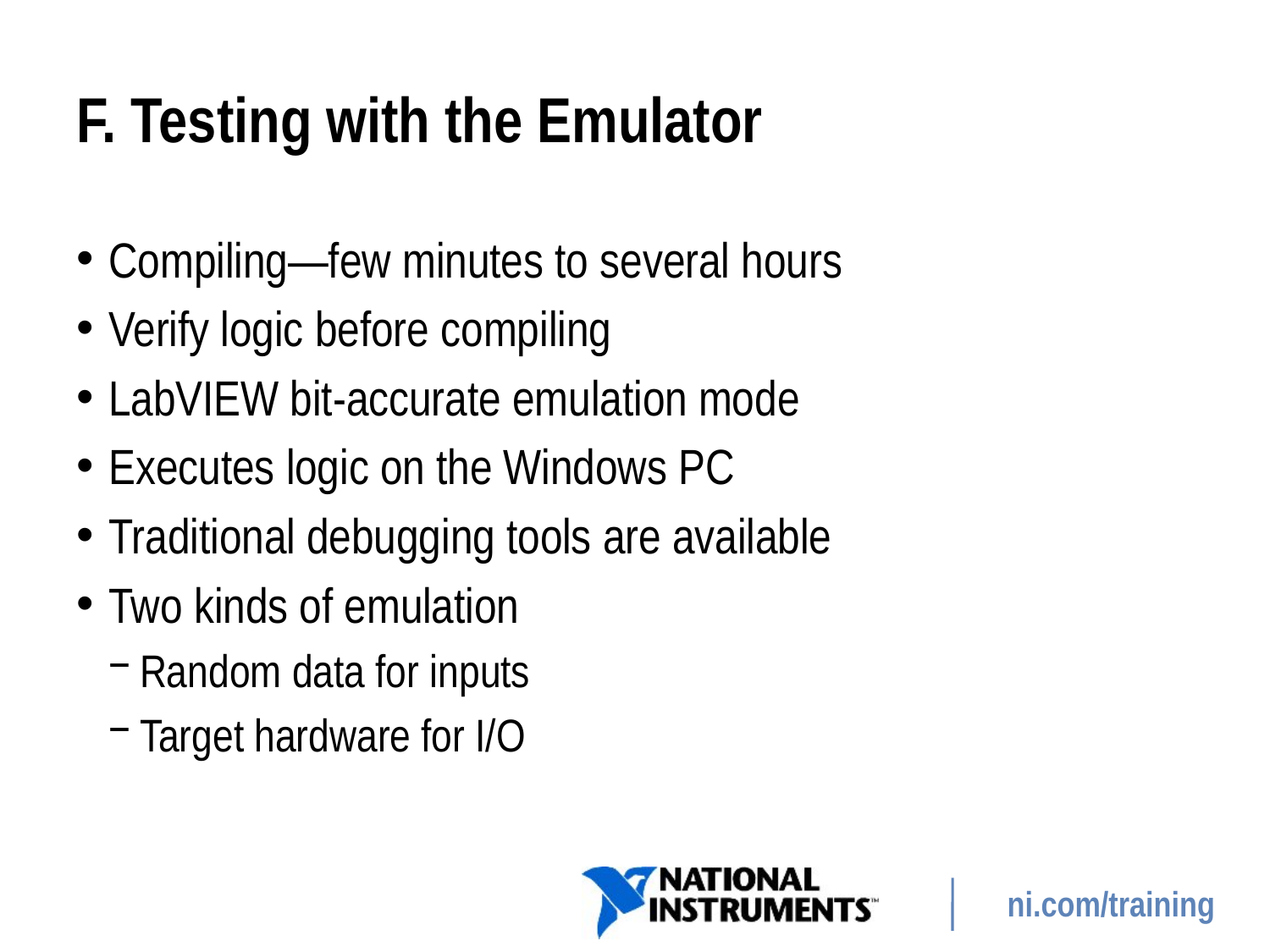

# F. Testing with the Emulator
Compiling—few minutes to several hours
Verify logic before compiling
LabVIEW bit-accurate emulation mode
Executes logic on the Windows PC
Traditional debugging tools are available
Two kinds of emulation
Random data for inputs
Target hardware for I/O